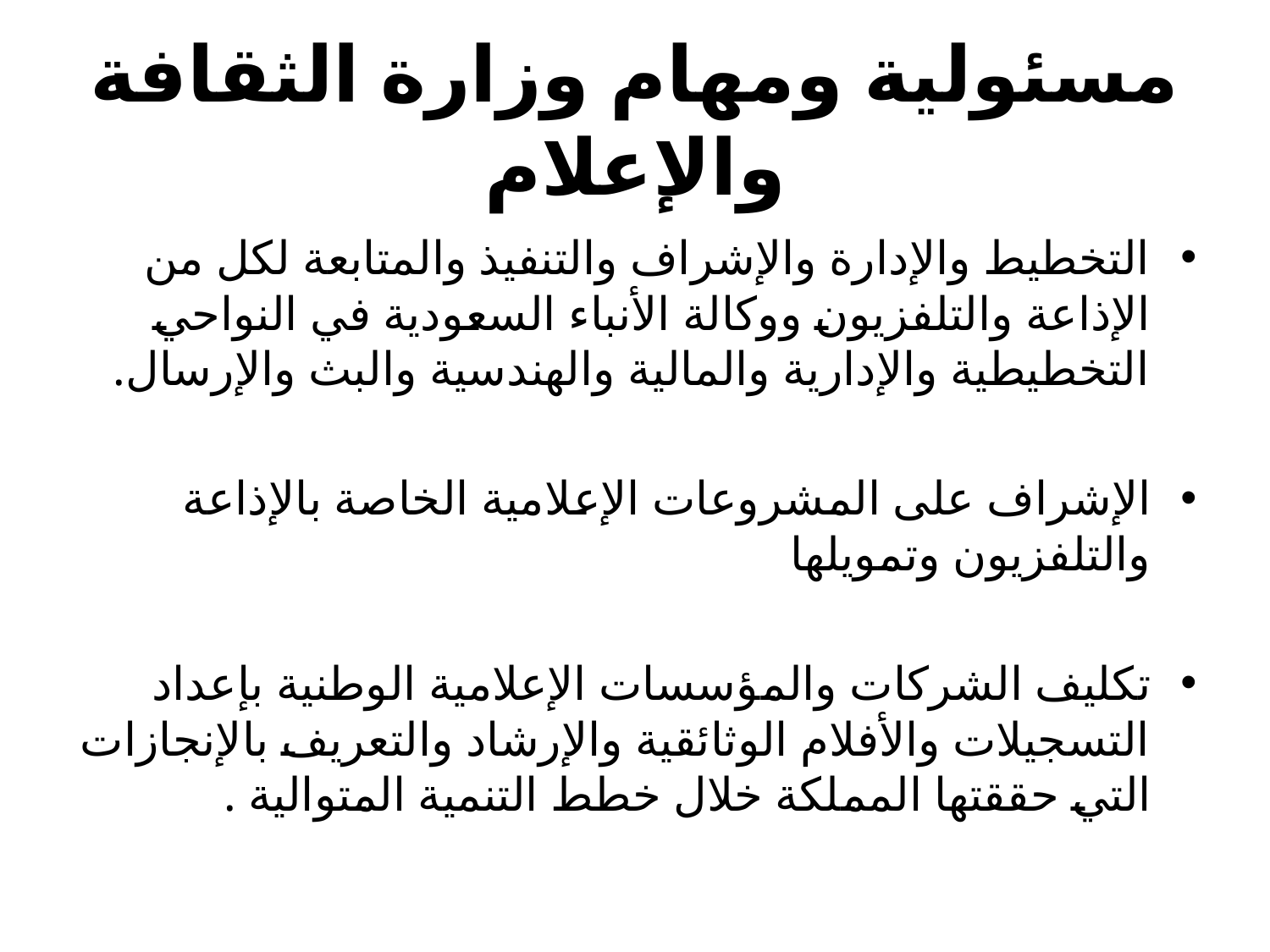

# مسئولية ومهام وزارة الثقافة والإعلام
التخطيط والإدارة والإشراف والتنفيذ والمتابعة لكل من الإذاعة والتلفزيون ووكالة الأنباء السعودية في النواحي التخطيطية والإدارية والمالية والهندسية والبث والإرسال.

الإشراف على المشروعات الإعلامية الخاصة بالإذاعة والتلفزيون وتمويلها

تكليف الشركات والمؤسسات الإعلامية الوطنية بإعداد التسجيلات والأفلام الوثائقية والإرشاد والتعريف بالإنجازات التي حققتها المملكة خلال خطط التنمية المتوالية .